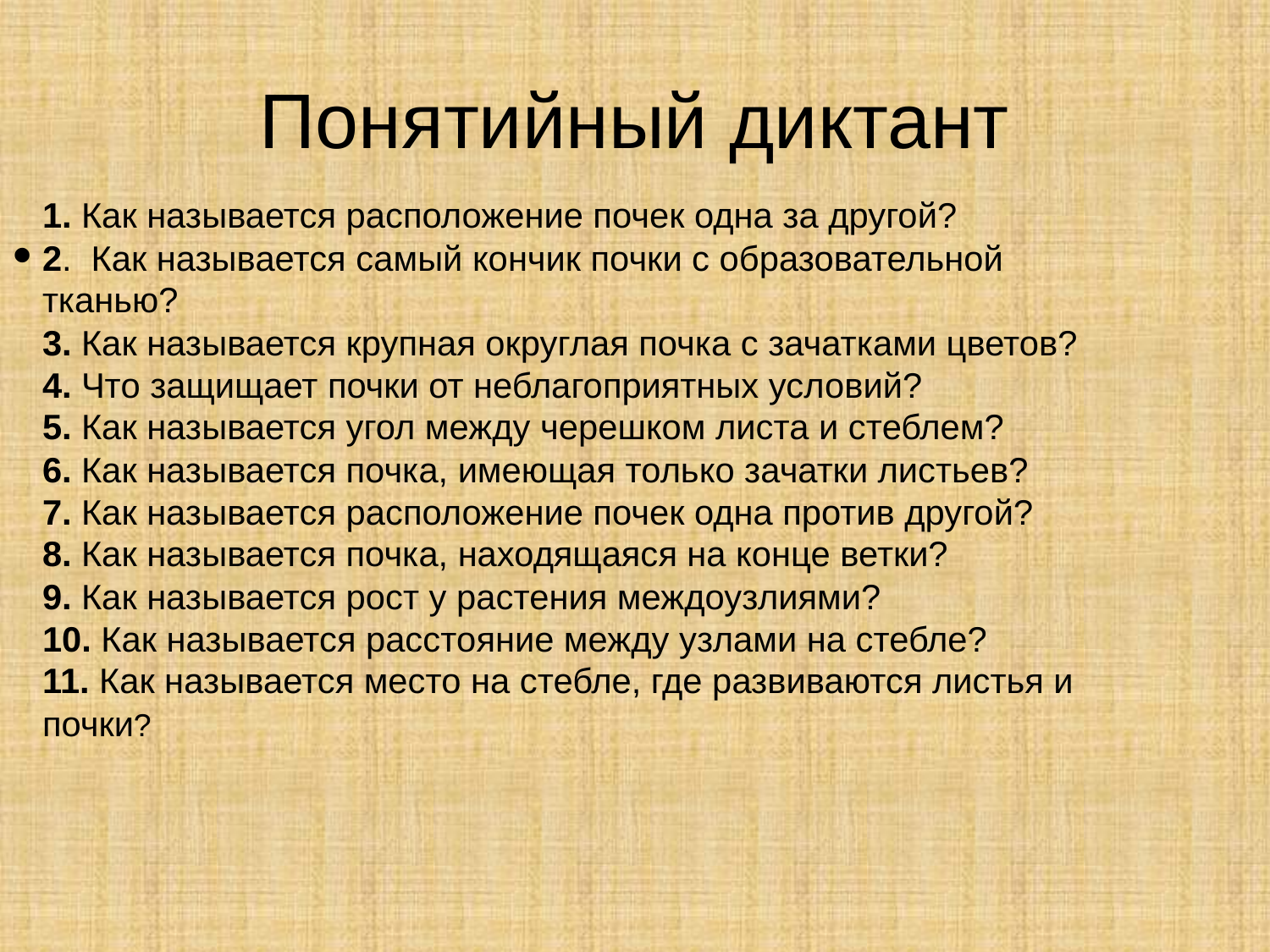

# Понятийный диктант

1. Как называется расположение почек одна за другой?
2.  Как называется самый кончик почки с образовательной тканью?
3. Как называется крупная округлая почка с зачатками цветов?
4. Что защищает почки от неблагоприятных условий?
5. Как называется угол между черешком листа и стеблем?
6. Как называется почка, имеющая только зачатки листьев?
7. Как называется расположение почек одна против другой?
8. Как называется почка, находящаяся на конце ветки?
9. Как называется рост у растения междоузлиями?
10. Как называется расстояние между узлами на стебле?
11. Как называется место на стебле, где развиваются листья и почки?